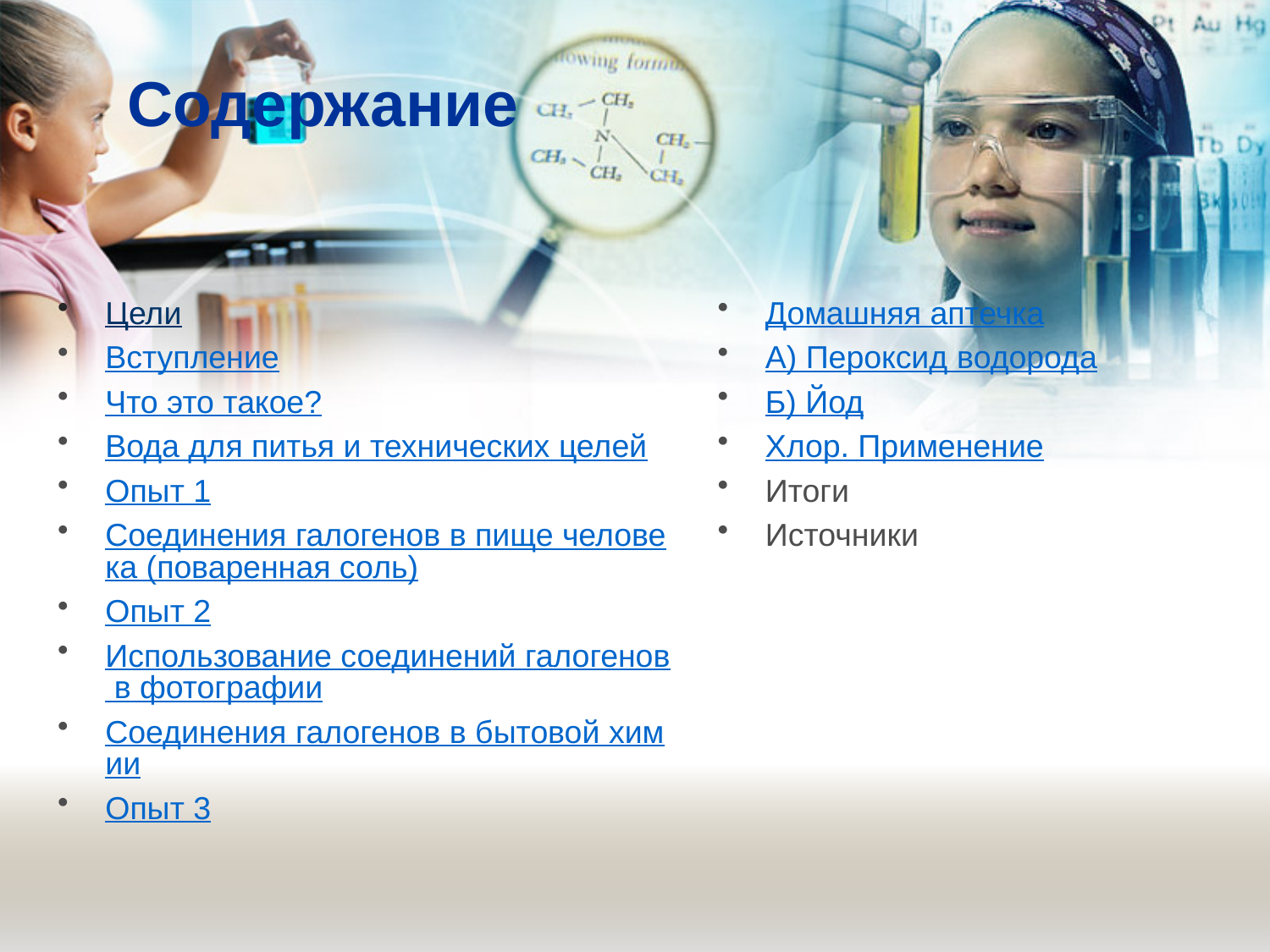

# Содержание
Домашняя аптечка
А) Пероксид водорода
Б) Йод
Хлор. Применение
Итоги
Источники
Цели
Вступление
Что это такое?
Вода для питья и технических целей
Опыт 1
Соединения галогенов в пище человека (поваренная соль)
Опыт 2
Использование соединений галогенов в фотографии
Соединения галогенов в бытовой химии
Опыт 3